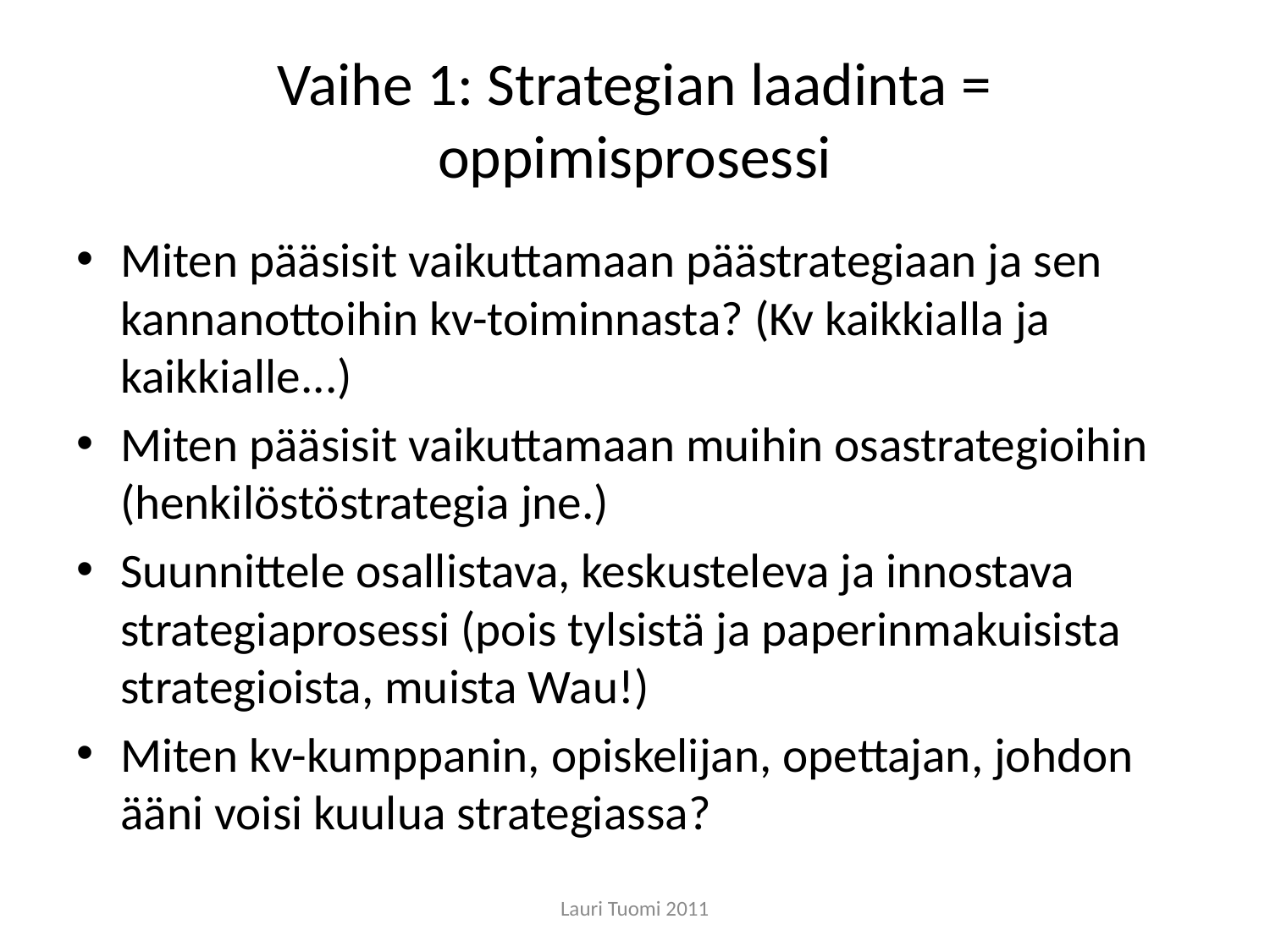

# Vaihe 1: Strategian laadinta = oppimisprosessi
Miten pääsisit vaikuttamaan päästrategiaan ja sen kannanottoihin kv-toiminnasta? (Kv kaikkialla ja kaikkialle...)
Miten pääsisit vaikuttamaan muihin osastrategioihin (henkilöstöstrategia jne.)
Suunnittele osallistava, keskusteleva ja innostava strategiaprosessi (pois tylsistä ja paperinmakuisista strategioista, muista Wau!)
Miten kv-kumppanin, opiskelijan, opettajan, johdon ääni voisi kuulua strategiassa?
Lauri Tuomi 2011